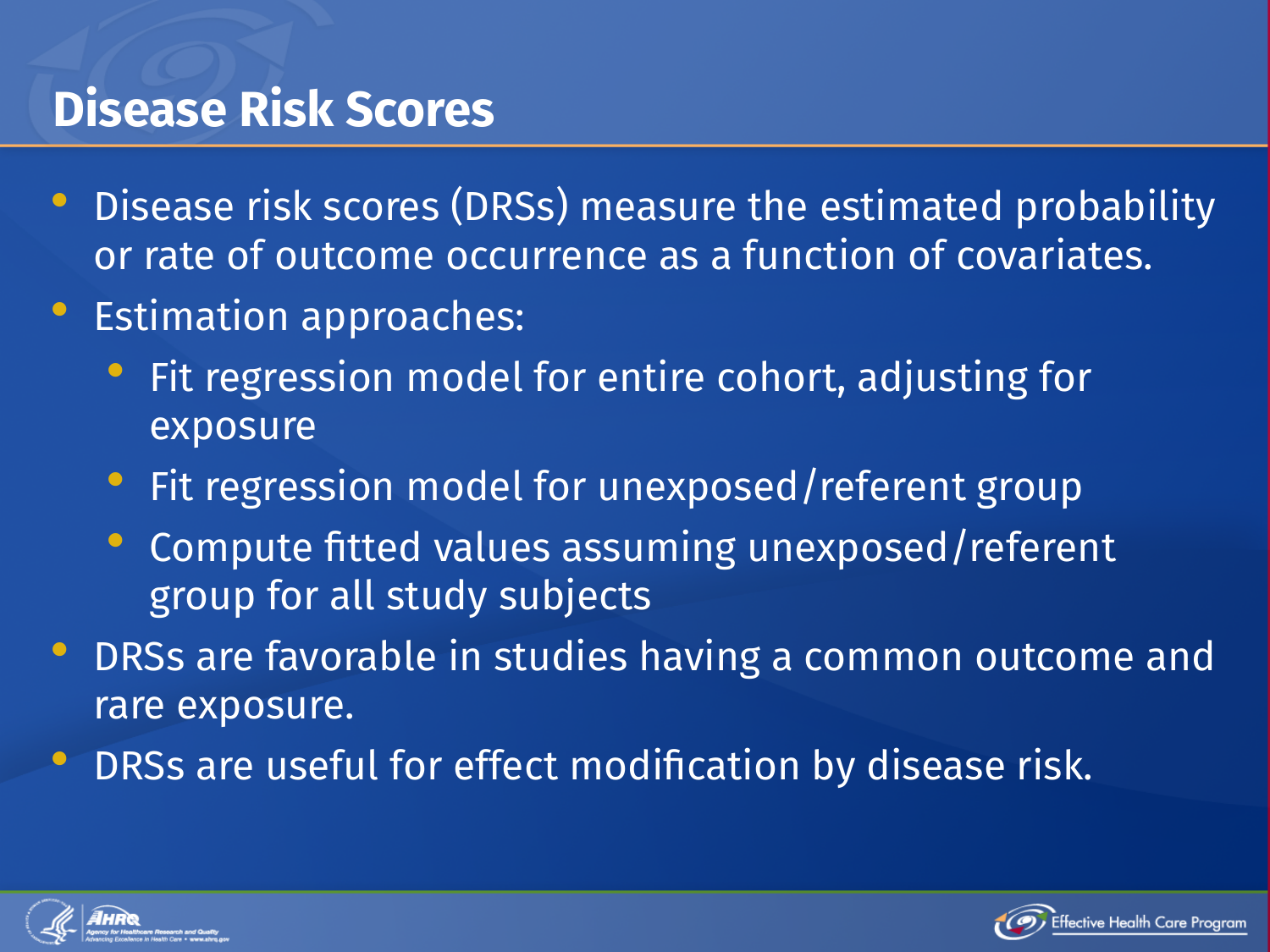

# Disease Risk Scores
Disease risk scores (DRSs) measure the estimated probability or rate of outcome occurrence as a function of covariates.
Estimation approaches:
Fit regression model for entire cohort, adjusting for exposure
Fit regression model for unexposed/referent group
Compute fitted values assuming unexposed/referent group for all study subjects
DRSs are favorable in studies having a common outcome and rare exposure.
DRSs are useful for effect modification by disease risk.